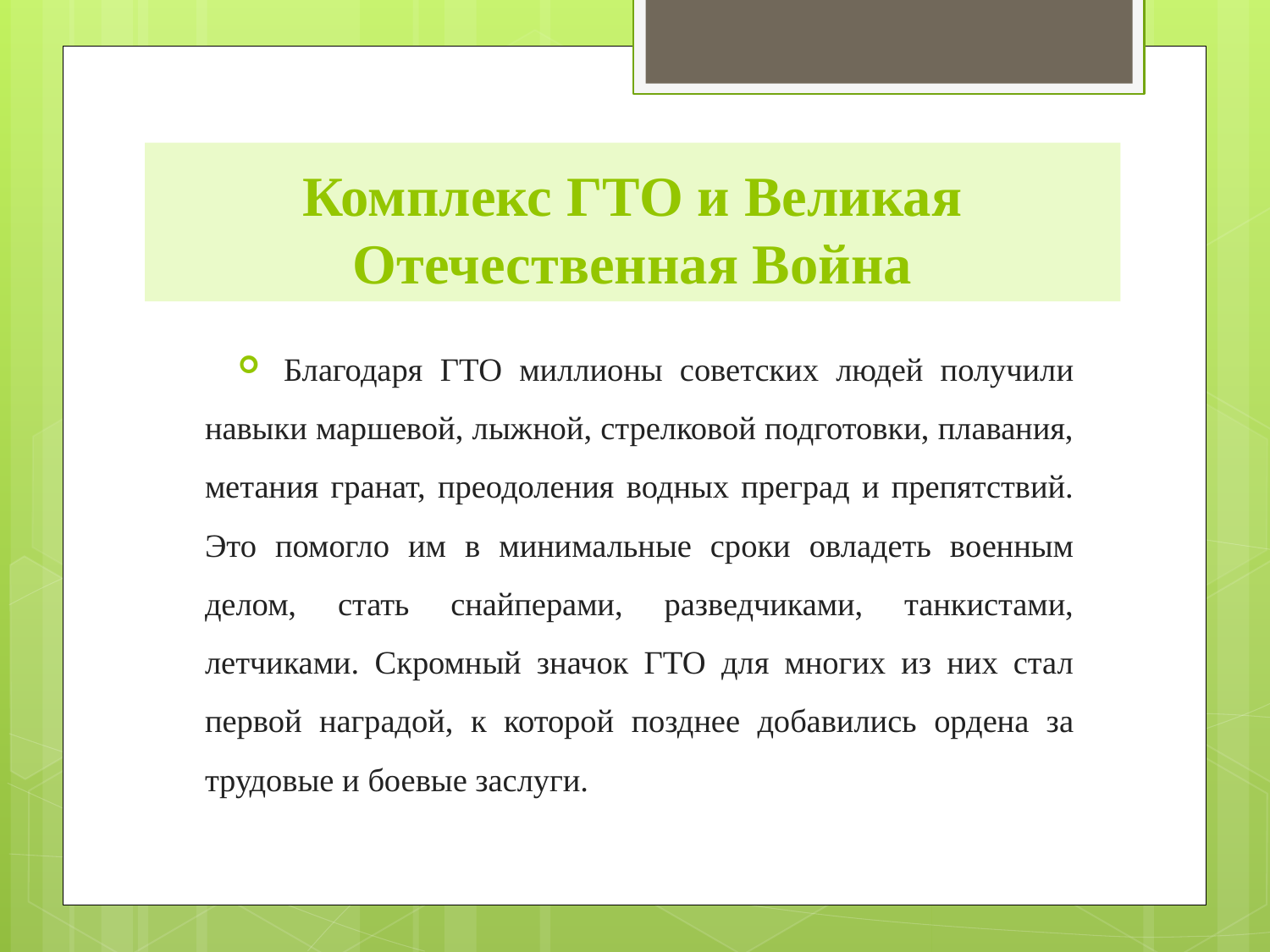

# Комплекс ГТО и Великая Отечественная Война
Благодаря ГТО миллионы советских людей получили навыки маршевой, лыжной, стрелковой подготовки, плавания, метания гранат, преодоления водных преград и препятствий. Это помогло им в минимальные сроки овладеть военным делом, стать снайперами, разведчиками, танкистами, летчиками. Скромный значок ГТО для многих из них стал первой наградой, к которой позднее добавились ордена за трудовые и боевые заслуги.